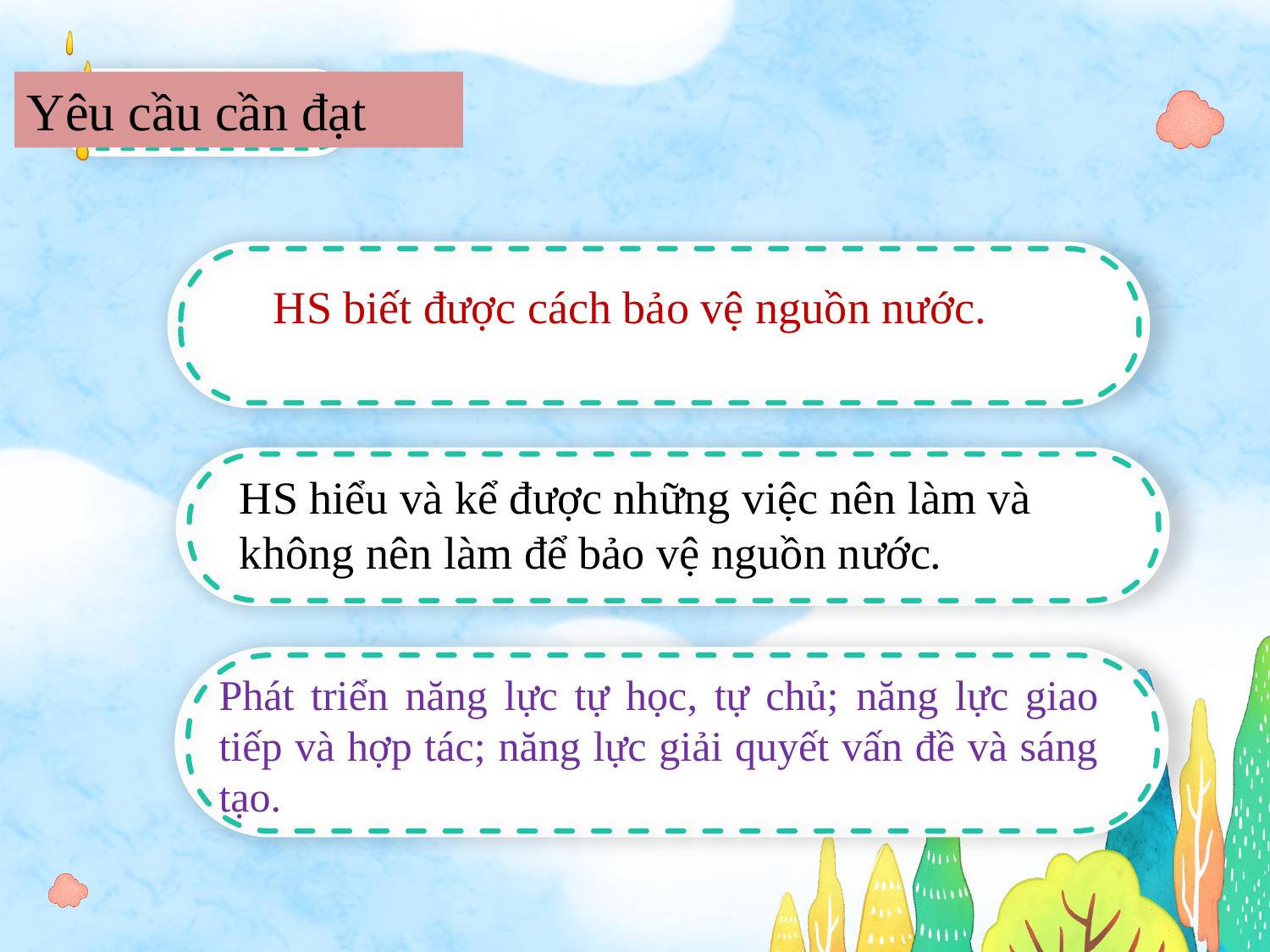

Yêu cầu cần đạt

HS biết được cách bảo vệ nguồn nước.

HS hiểu và kể được những việc nên làm và không nên làm để bảo vệ nguồn nước.

Phát triển năng lực tự học, tự chủ; năng lực giao tiếp và hợp tác; năng lực giải quyết vấn đề và sáng tạo.